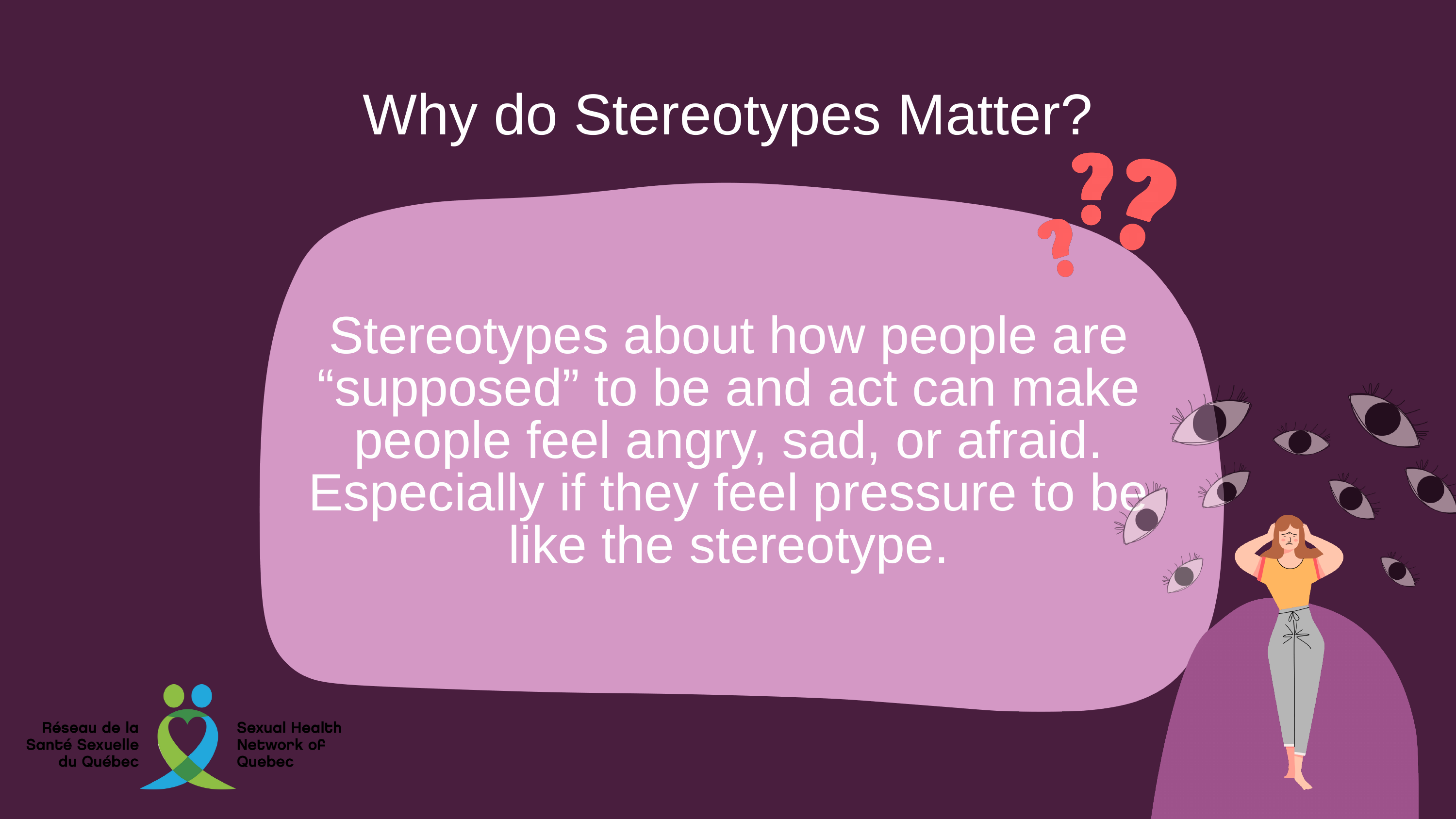

Why do Stereotypes Matter?

Stereotypes about how people are “supposed” to be and act can make people feel angry, sad, or afraid. Especially if they feel pressure to be like the stereotype.